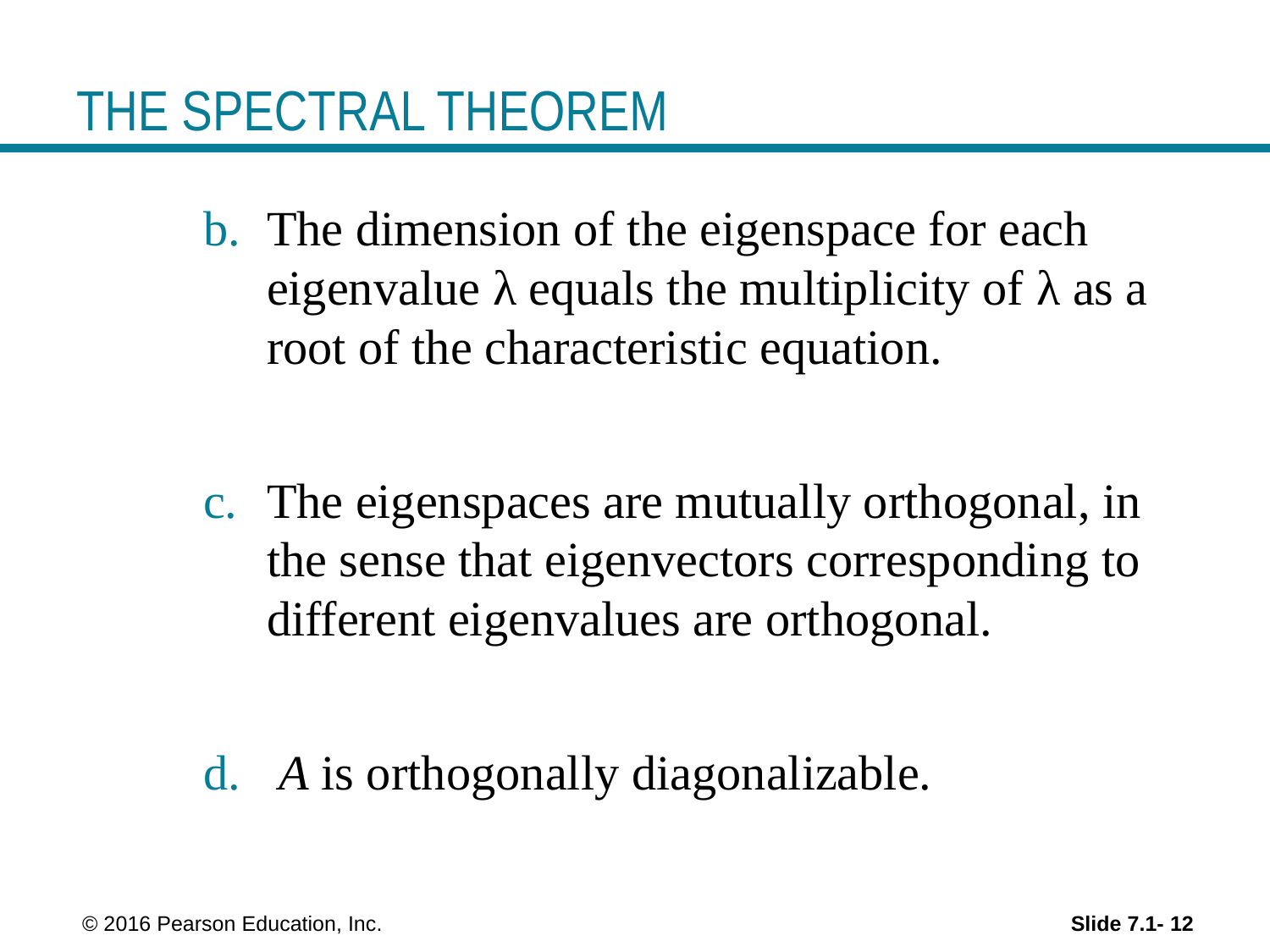

# THE SPECTRAL THEOREM
The dimension of the eigenspace for each eigenvalue λ equals the multiplicity of λ as a root of the characteristic equation.

The eigenspaces are mutually orthogonal, in the sense that eigenvectors corresponding to different eigenvalues are orthogonal.

 A is orthogonally diagonalizable.
 © 2016 Pearson Education, Inc.
Slide 7.1- 12